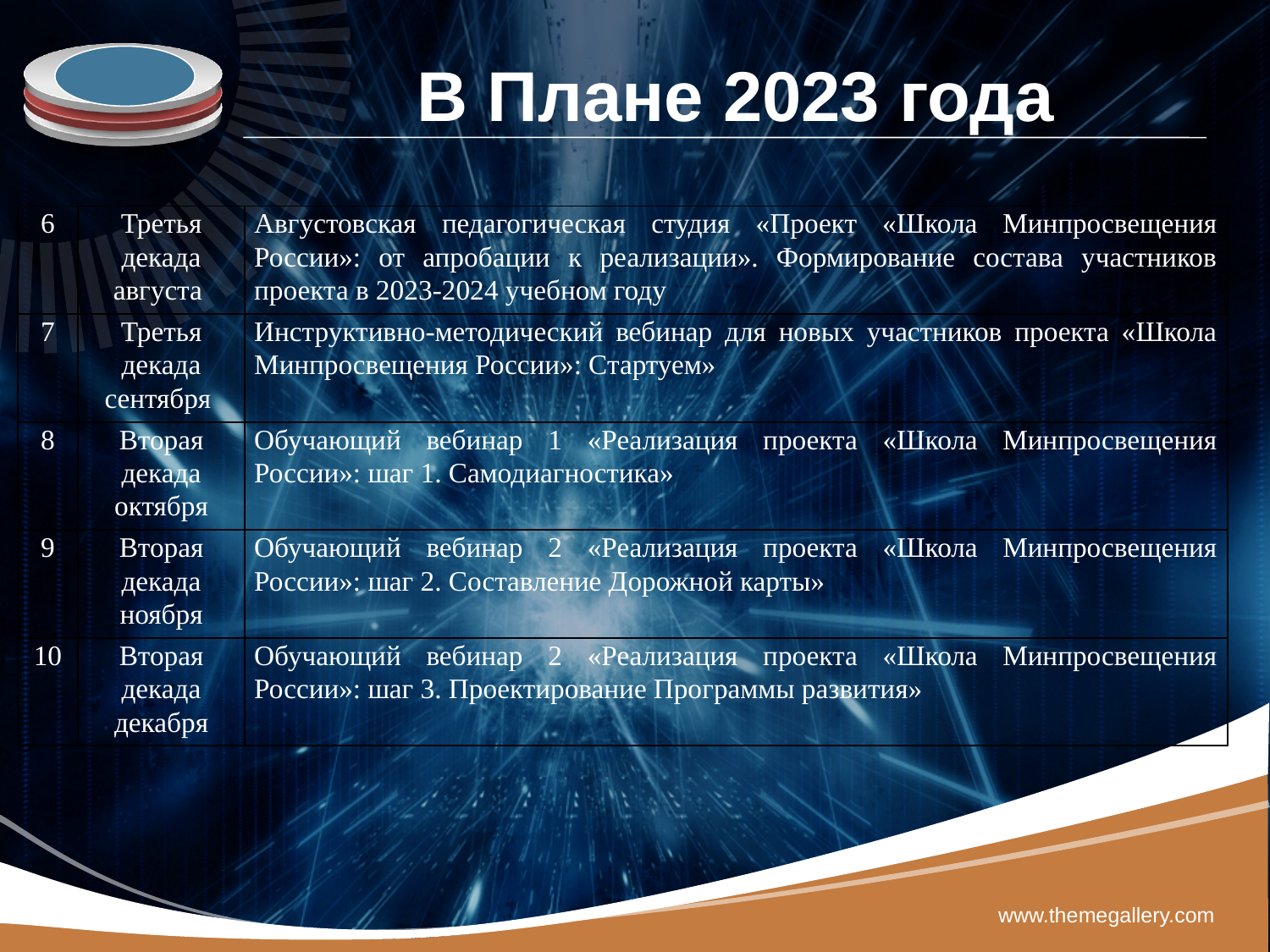

# В Плане 2023 года

| 6 | Третья декада августа | Августовская педагогическая студия «Проект «Школа Минпросвещения России»: от апробации к реализации». Формирование состава участников проекта в 2023-2024 учебном году |
| --- | --- | --- |
| 7 | Третья декада сентября | Инструктивно-методический вебинар для новых участников проекта «Школа Минпросвещения России»: Стартуем» |
| 8 | Вторая декада октября | Обучающий вебинар 1 «Реализация проекта «Школа Минпросвещения России»: шаг 1. Самодиагностика» |
| 9 | Вторая декада ноября | Обучающий вебинар 2 «Реализация проекта «Школа Минпросвещения России»: шаг 2. Составление Дорожной карты» |
| 10 | Вторая декада декабря | Обучающий вебинар 2 «Реализация проекта «Школа Минпросвещения России»: шаг 3. Проектирование Программы развития» |
www.themegallery.com